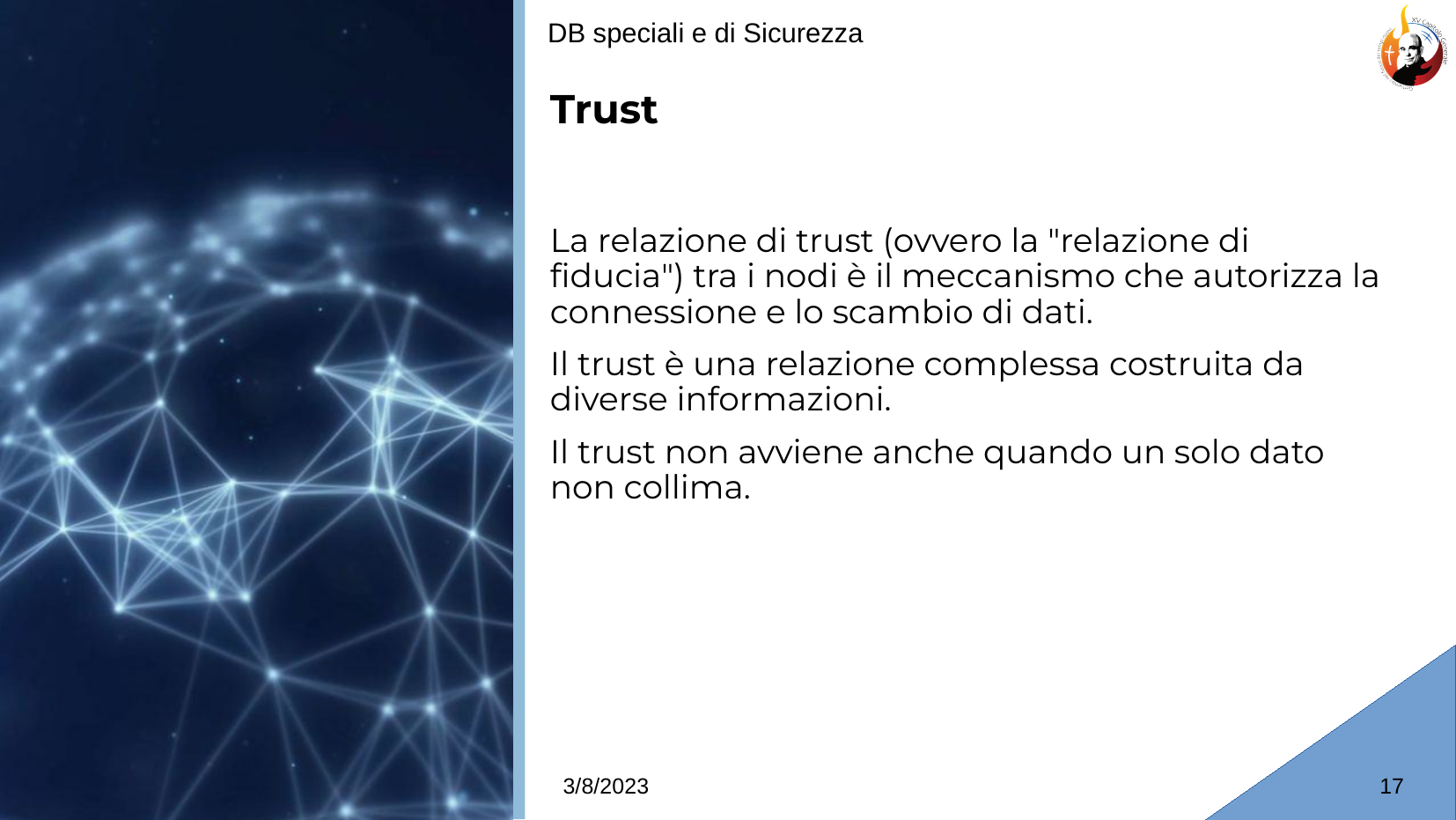

DB speciali e di Sicurezza
Trust
# La relazione di trust (ovvero la "relazione di fiducia") tra i nodi è il meccanismo che autorizza la connessione e lo scambio di dati.
Il trust è una relazione complessa costruita da diverse informazioni.
Il trust non avviene anche quando un solo dato non collima.